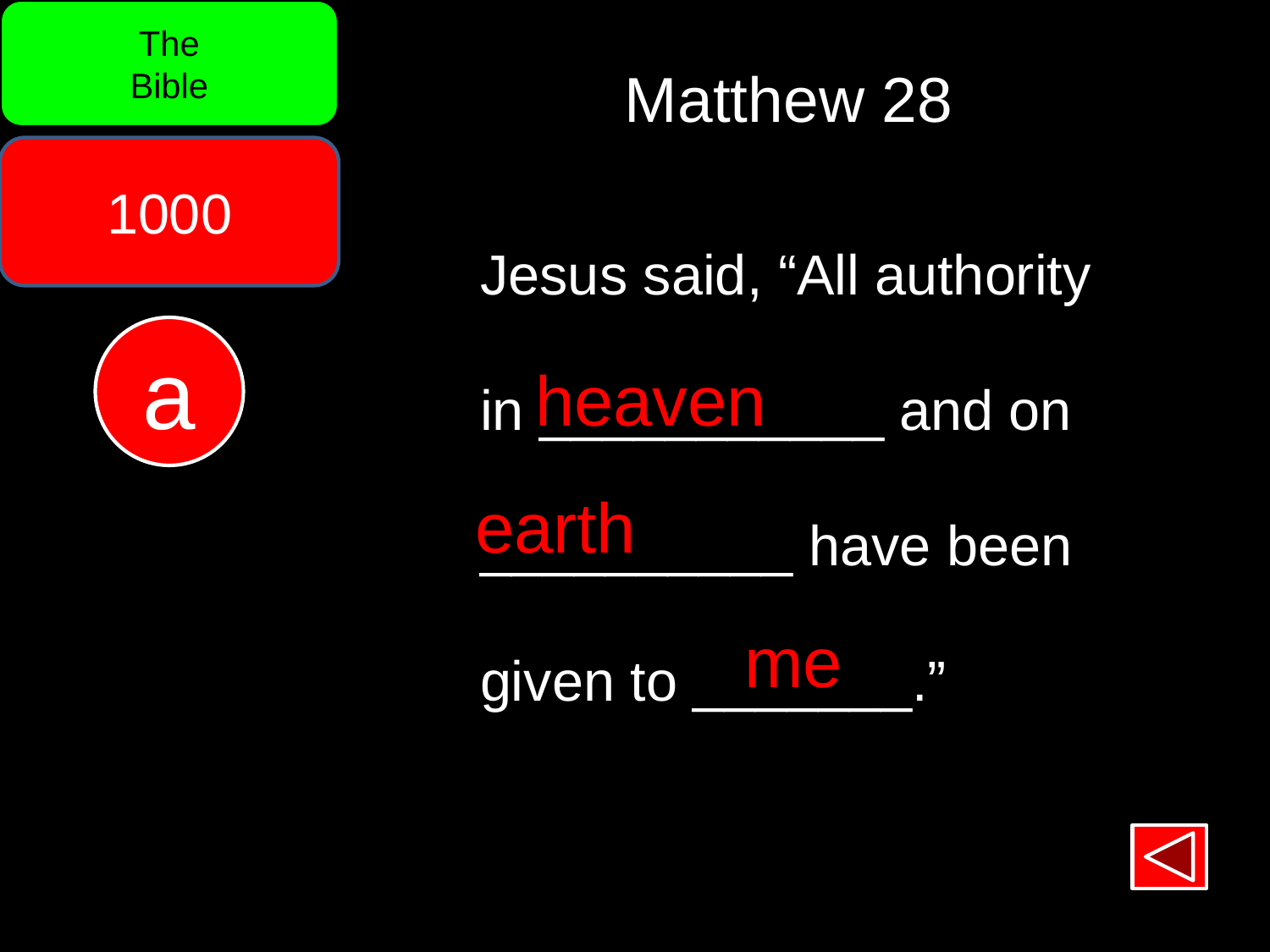

The
Bible
Matthew 28
1000
Jesus said, “All authority

in ___________ and on

__________ have been

given to _______.”
a
heaven
earth
me